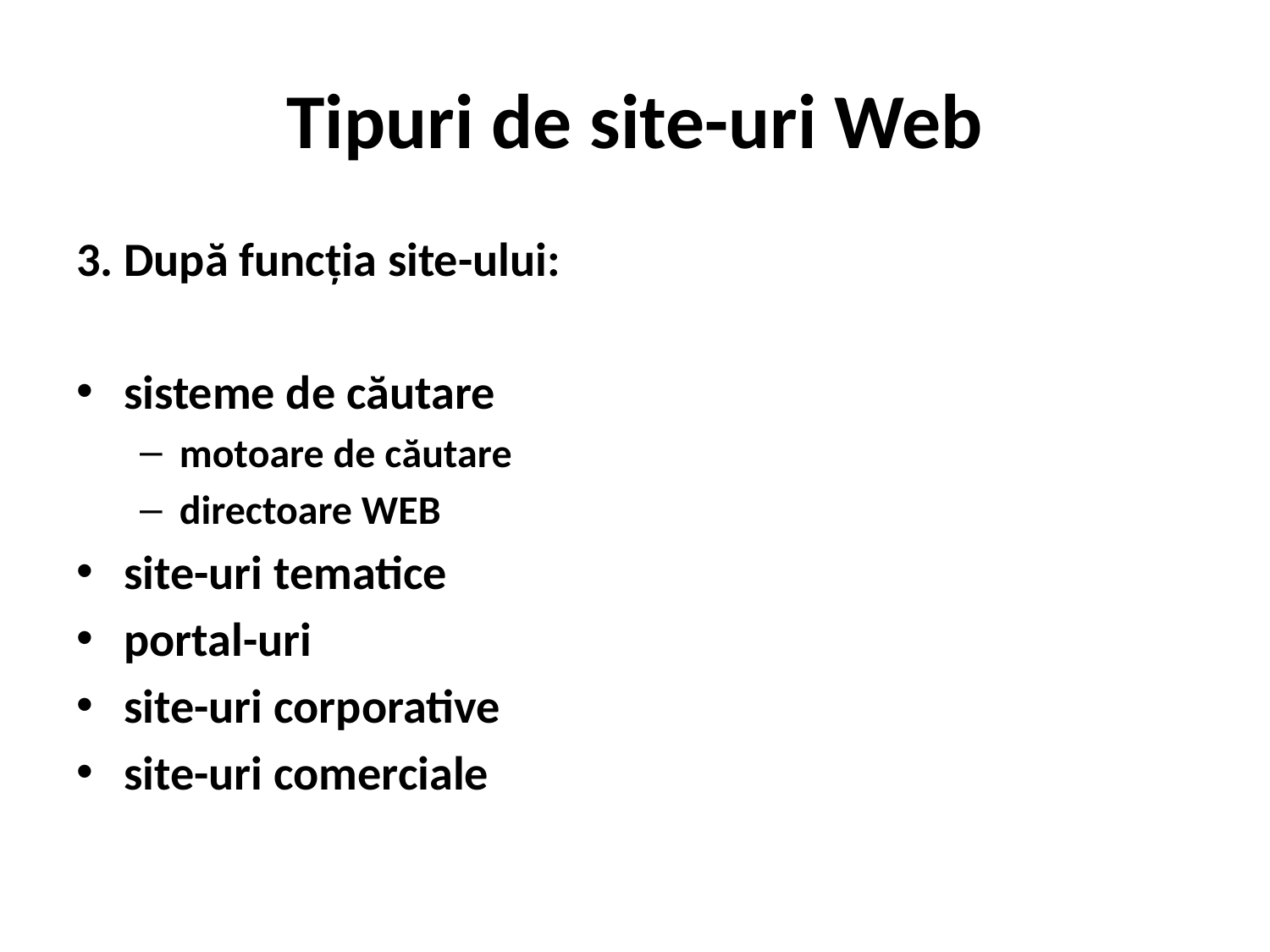

# Tipuri de site-uri Web
3. După funcția site-ului:

sisteme de căutare
motoare de căutare
directoare WEB
site-uri tematice
portal-uri
site-uri corporative
site-uri comerciale